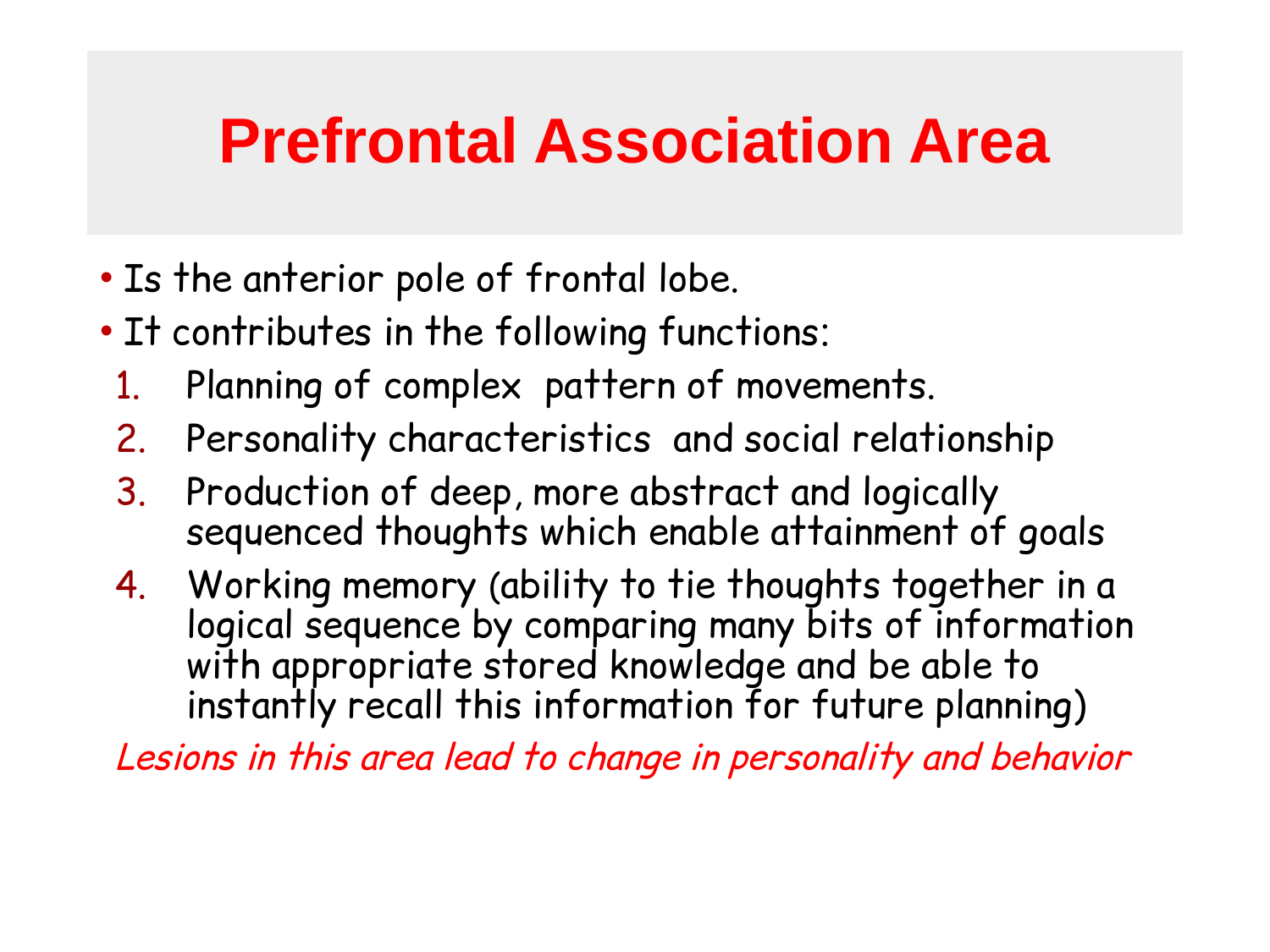

# Prefrontal Association Area
Is the anterior pole of frontal lobe.
It contributes in the following functions:
Planning of complex  pattern of movements.
Personality characteristics  and social relationship
Production of deep, more abstract and logically sequenced thoughts which enable attainment of goals
Working memory (ability to tie thoughts together in a logical sequence by comparing many bits of information with appropriate stored knowledge and be able to instantly recall this information for future planning)
Lesions in this area lead to change in personality and behavior